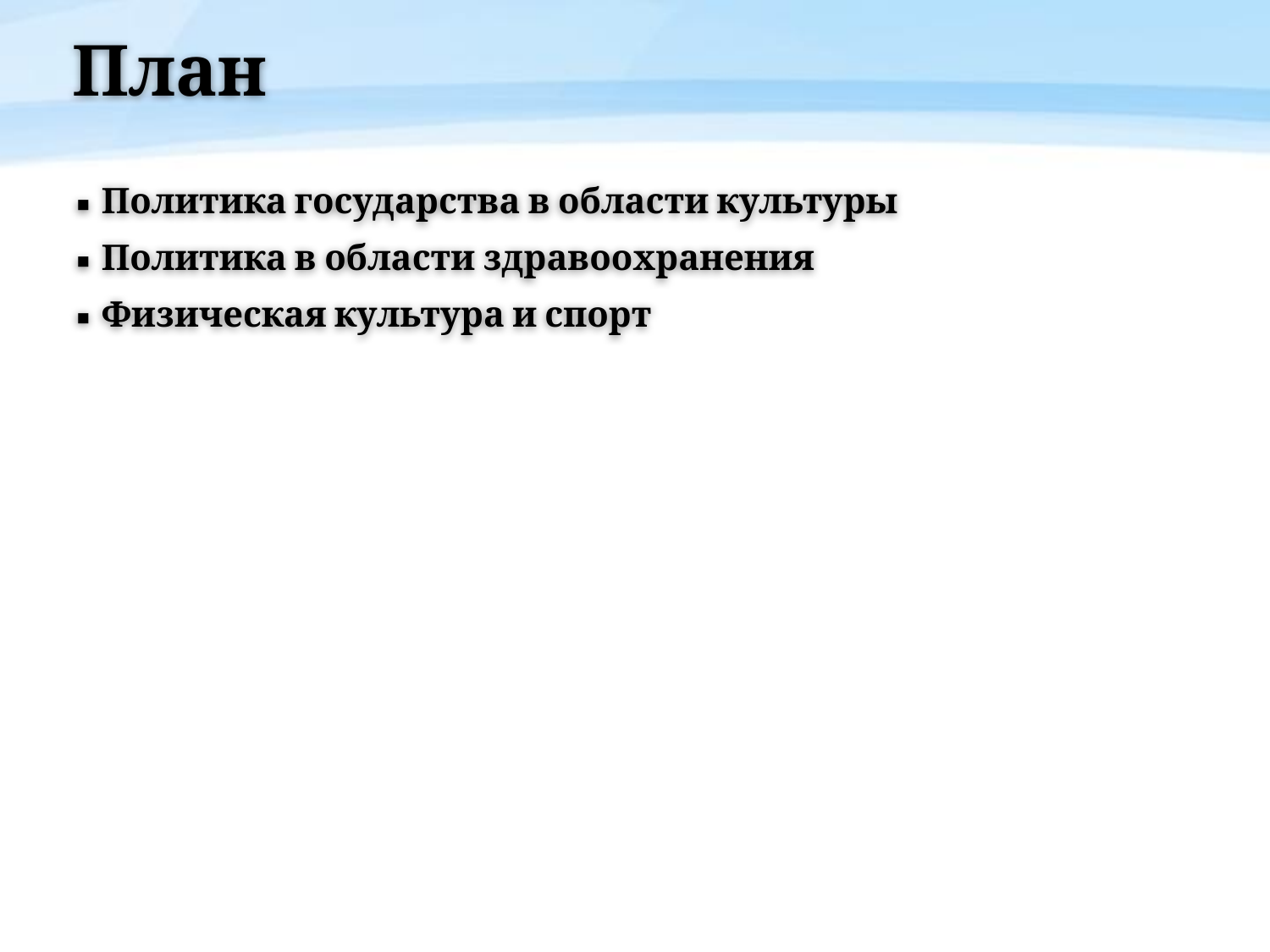

# План
Политика государства в области культуры
Политика в области здравоохранения
Физическая культура и спорт